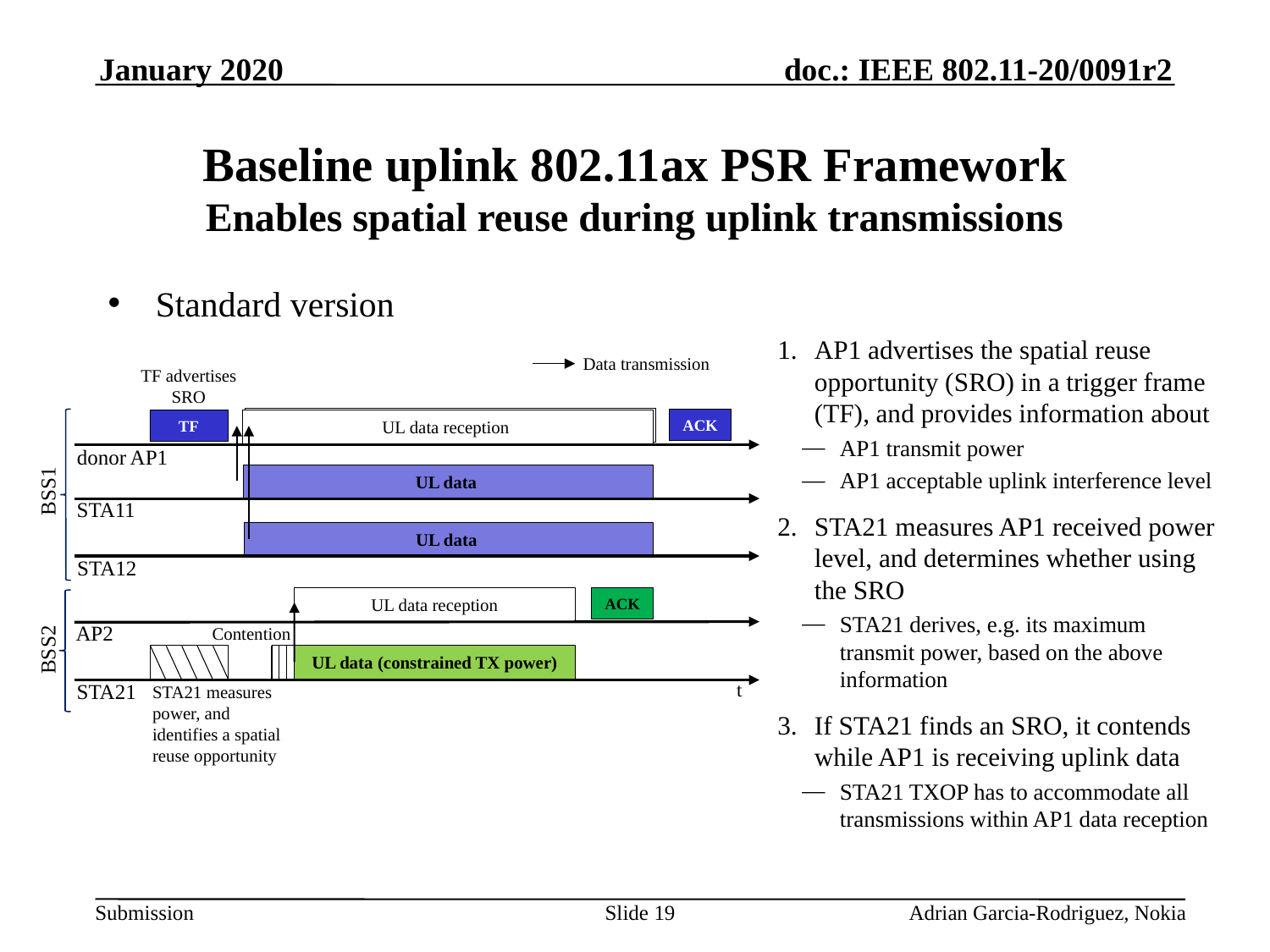

January 2020
# Baseline uplink 802.11ax PSR Framework Enables spatial reuse during uplink transmissions
Standard version
AP1 advertises the spatial reuse opportunity (SRO) in a trigger frame (TF), and provides information about
AP1 transmit power
AP1 acceptable uplink interference level
STA21 measures AP1 received power  level, and determines whether using the SRO
STA21 derives, e.g. its maximum transmit power, based on the above information
If STA21 finds an SRO, it contends while AP1 is receiving uplink data
STA21 TXOP has to accommodate all transmissions within AP1 data reception
Data transmission
TF advertises SRO

ACK
TF
UL data reception
donor AP1
UL data
BSS1
STA11

UL data
STA12
UL data reception
ACK

AP2
Contention
BSS2
UL data (constrained TX power)

t
STA21
STA21 measures power, and identifies a spatial reuse opportunity
Slide 19
Adrian Garcia-Rodriguez, Nokia